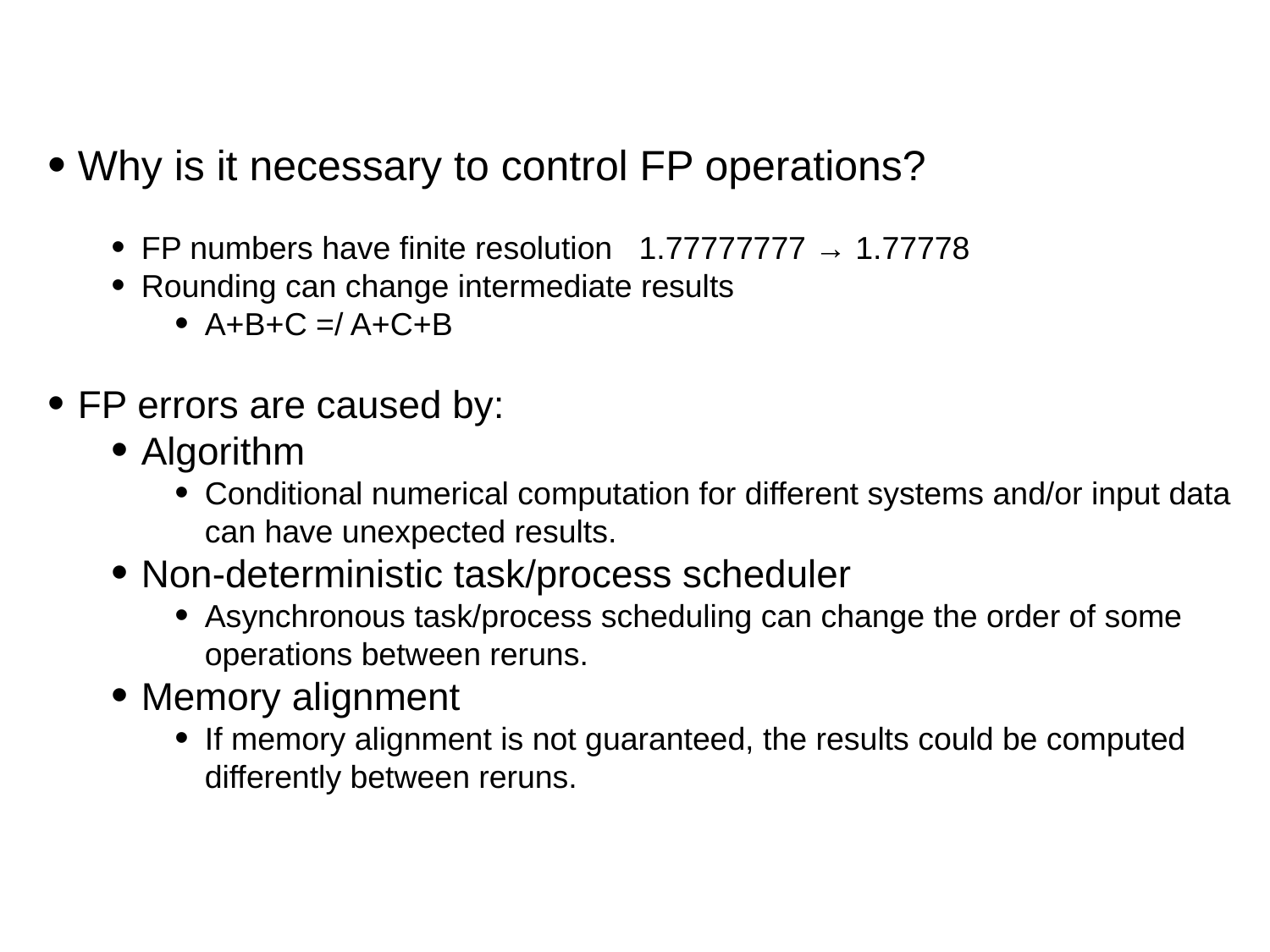

Why is it necessary to control FP operations?

FP numbers have finite resolution   1.77777777 → 1.77778
Rounding can change intermediate results
A+B+C =/ A+C+B

FP errors are caused by:
Algorithm
Conditional numerical computation for different systems and/or input data can have unexpected results.
Non-deterministic task/process scheduler
Asynchronous task/process scheduling can change the order of some operations between reruns.
Memory alignment
If memory alignment is not guaranteed, the results could be computed differently between reruns.